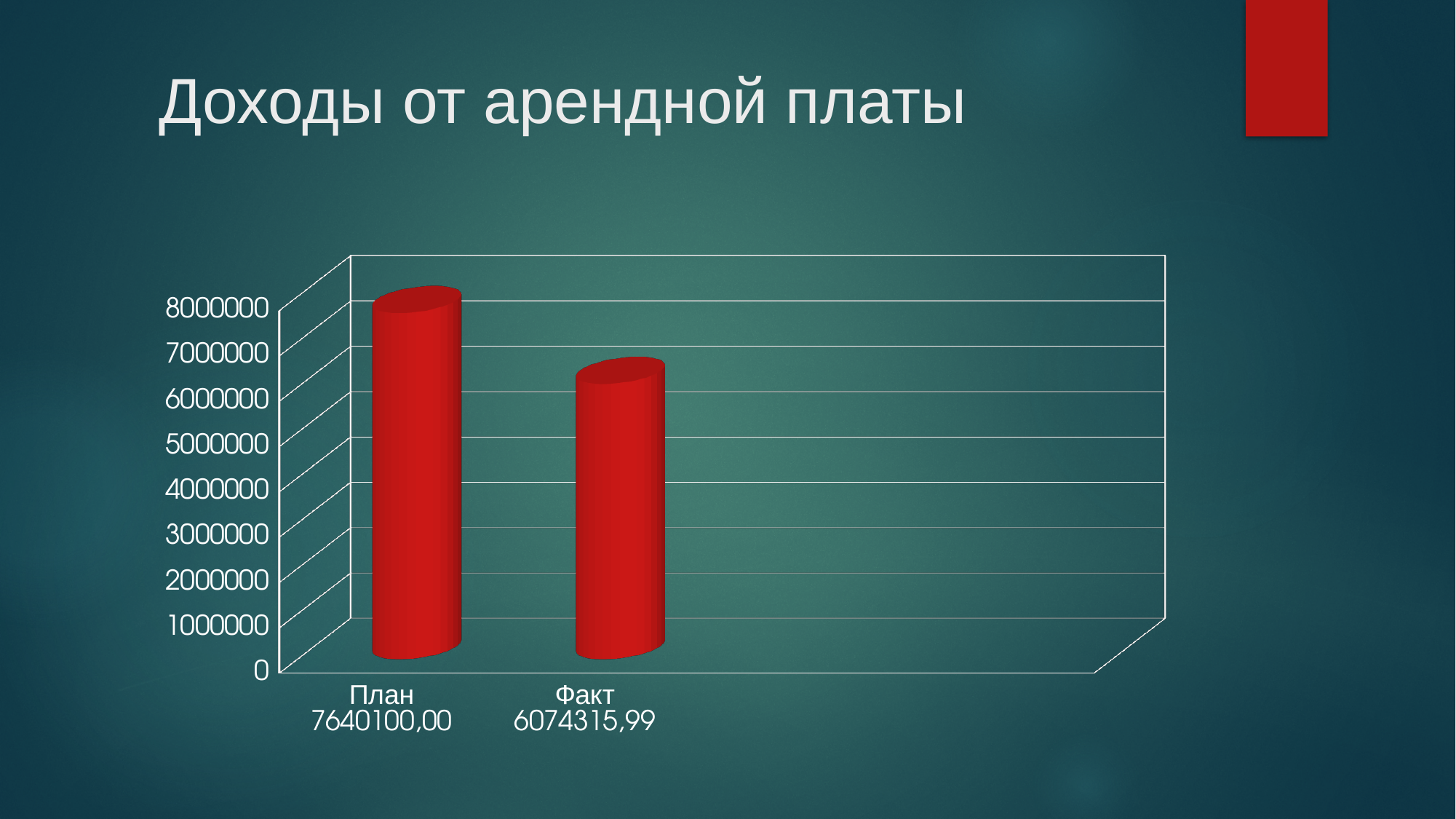

# Доходы от арендной платы

[unsupported chart]